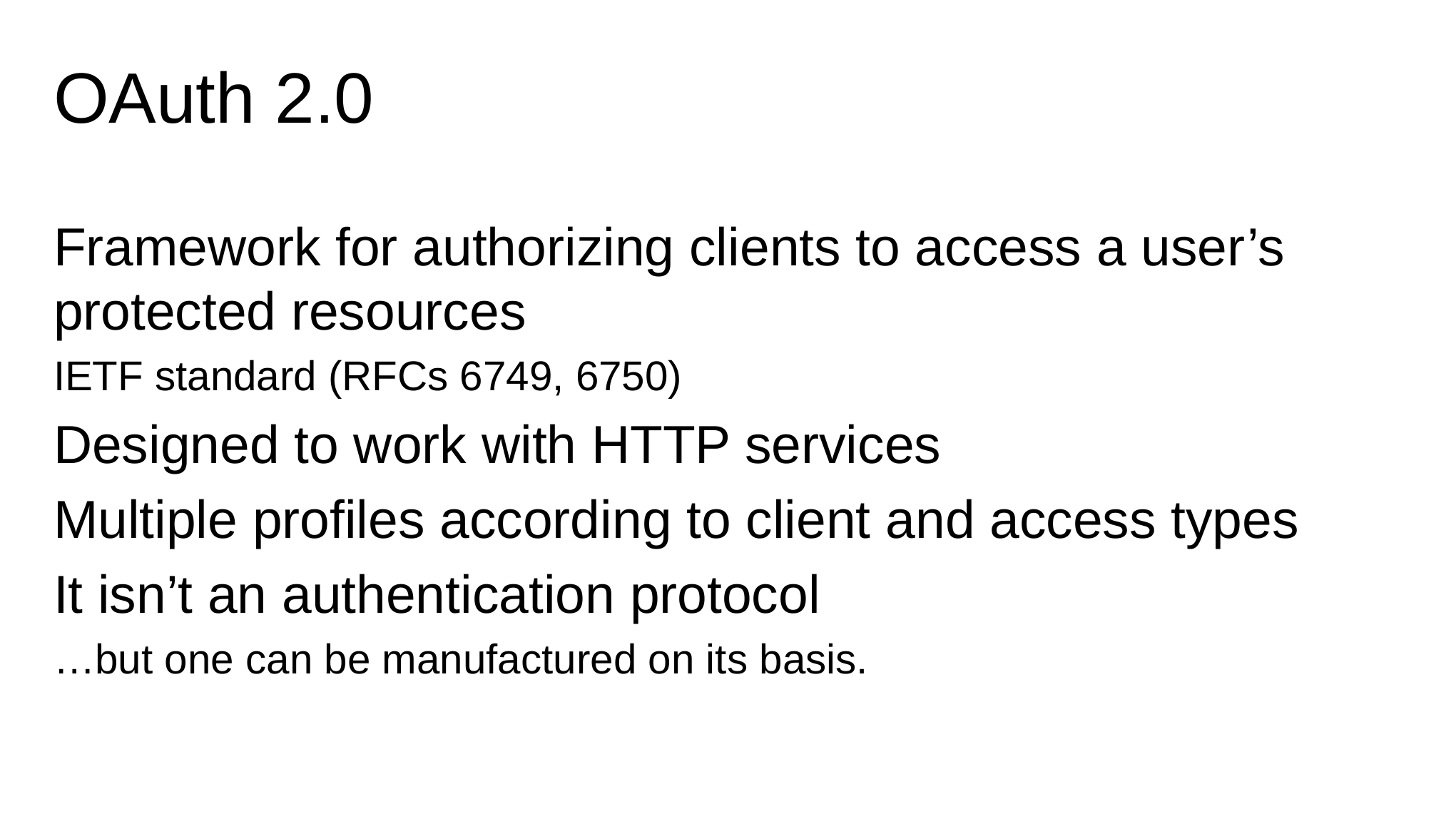

# OAuth 2.0
Framework for authorizing clients to access a user’s protected resources
IETF standard (RFCs 6749, 6750)
Designed to work with HTTP services
Multiple profiles according to client and access types
It isn’t an authentication protocol
…but one can be manufactured on its basis.